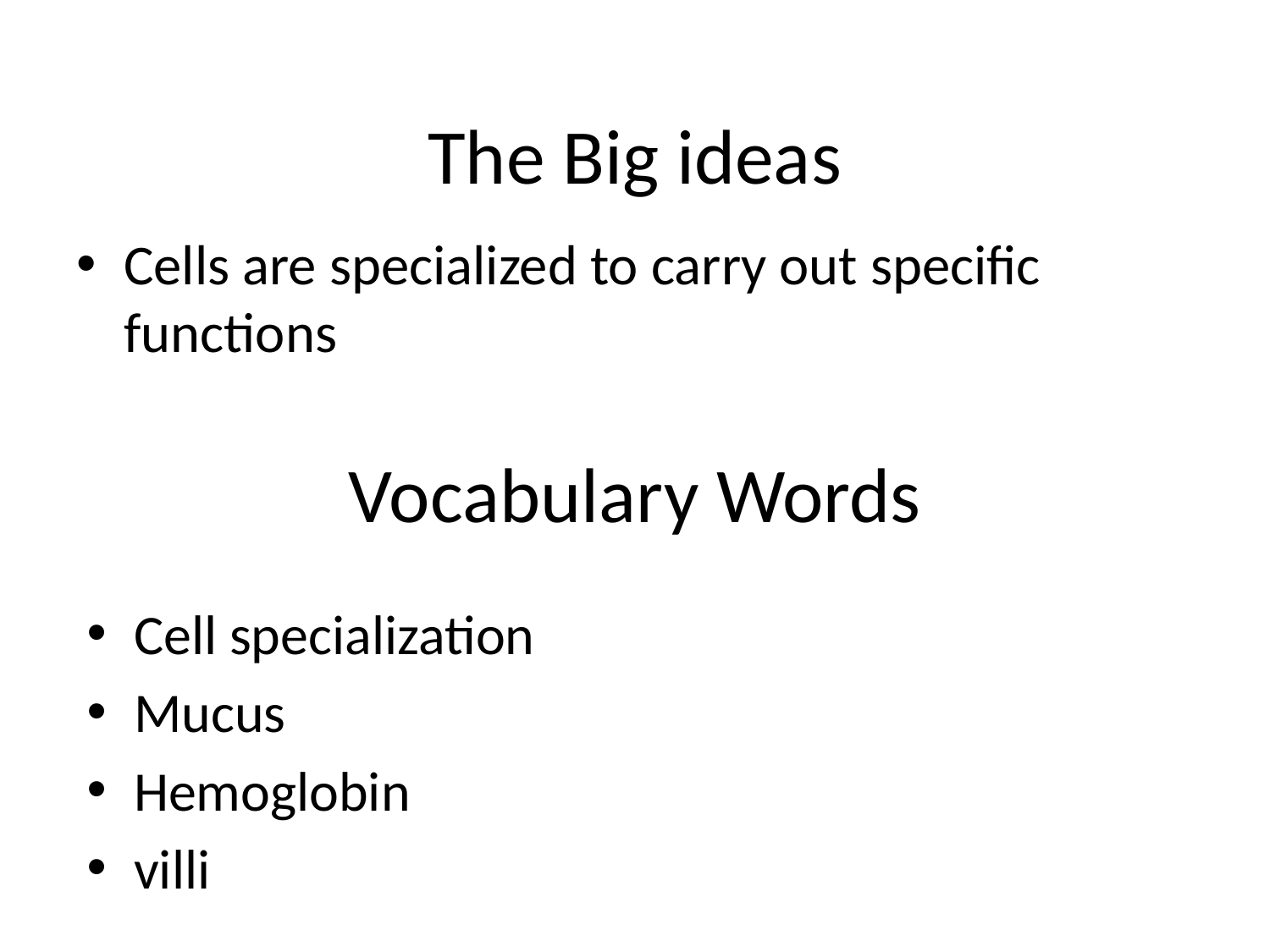

# The Big ideas
Cells are specialized to carry out specific functions

Vocabulary Words
Cell specialization
Mucus
Hemoglobin
villi